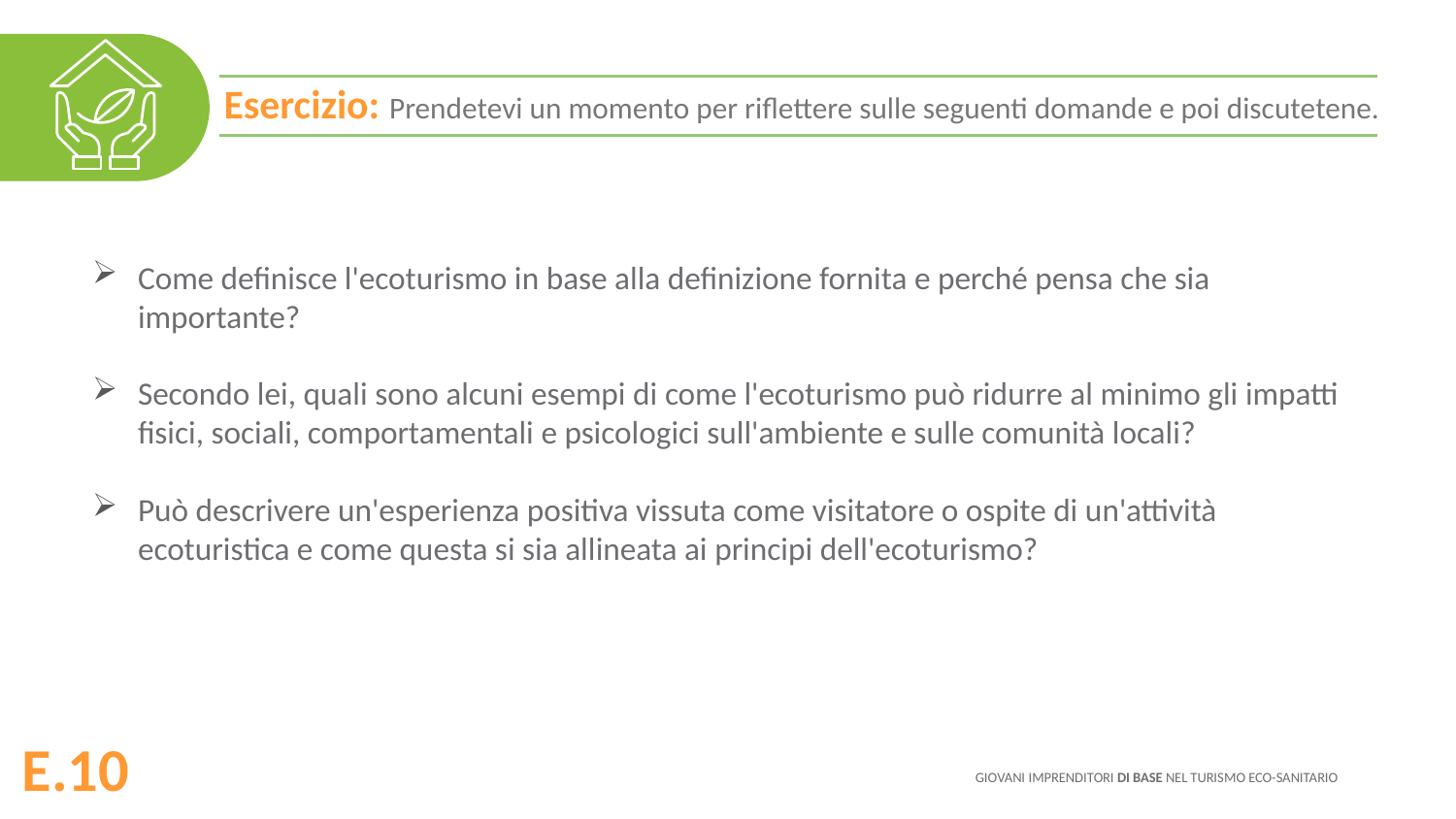

Esercizio: Prendetevi un momento per riflettere sulle seguenti domande e poi discutetene.

Come definisce l'ecoturismo in base alla definizione fornita e perché pensa che sia importante?

Secondo lei, quali sono alcuni esempi di come l'ecoturismo può ridurre al minimo gli impatti fisici, sociali, comportamentali e psicologici sull'ambiente e sulle comunità locali?

Può descrivere un'esperienza positiva vissuta come visitatore o ospite di un'attività ecoturistica e come questa si sia allineata ai principi dell'ecoturismo?
E.10